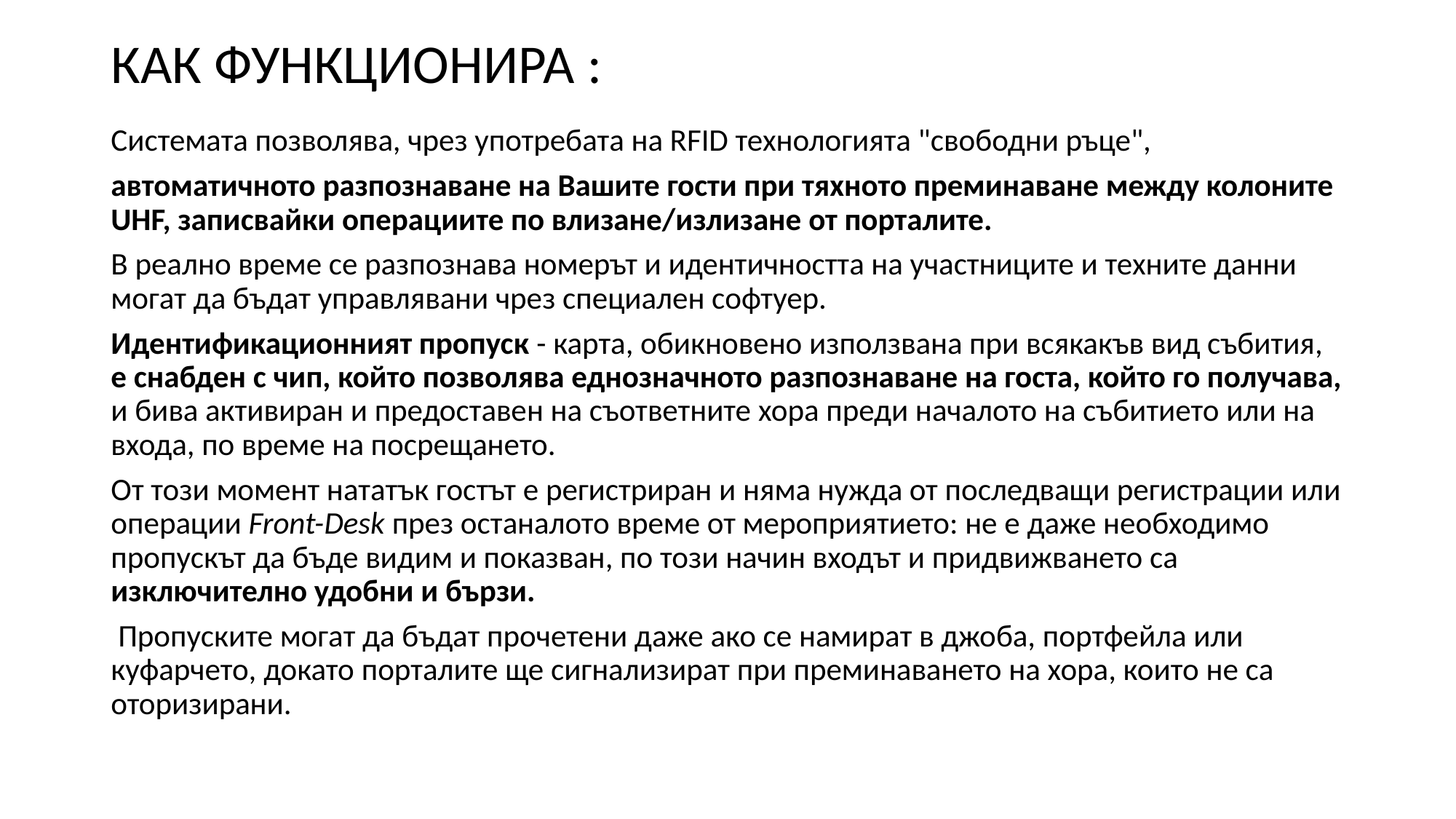

# КАК ФУНКЦИОНИРА :
Системата позволява, чрез употребата на RFID технологията "свободни ръце",
автоматичното разпознаване на Вашите гости при тяхното преминаване между колоните UHF, записвайки операциите по влизане/излизане от порталите.
В реално време се разпознава номерът и идентичността на участниците и техните данни могат да бъдат управлявани чрез специален софтуер.
Идентификационният пропуск - карта, обикновено използвана при всякакъв вид събития, е снабден с чип, който позволява еднозначното разпознаване на госта, който го получава, и бива активиран и предоставен на съответните хора преди началото на събитието или на входа, по време на посрещането.
От този момент нататък гостът е регистриран и няма нужда от последващи регистрации или операции Front-Desk през останалото време от мероприятието: не е даже необходимо пропускът да бъде видим и показван, по този начин входът и придвижването са изключително удобни и бързи.
 Пропуските могат да бъдат прочетени даже ако се намират в джоба, портфейла или куфарчето, докато порталите ще сигнализират при преминаването на хора, които не са оторизирани.